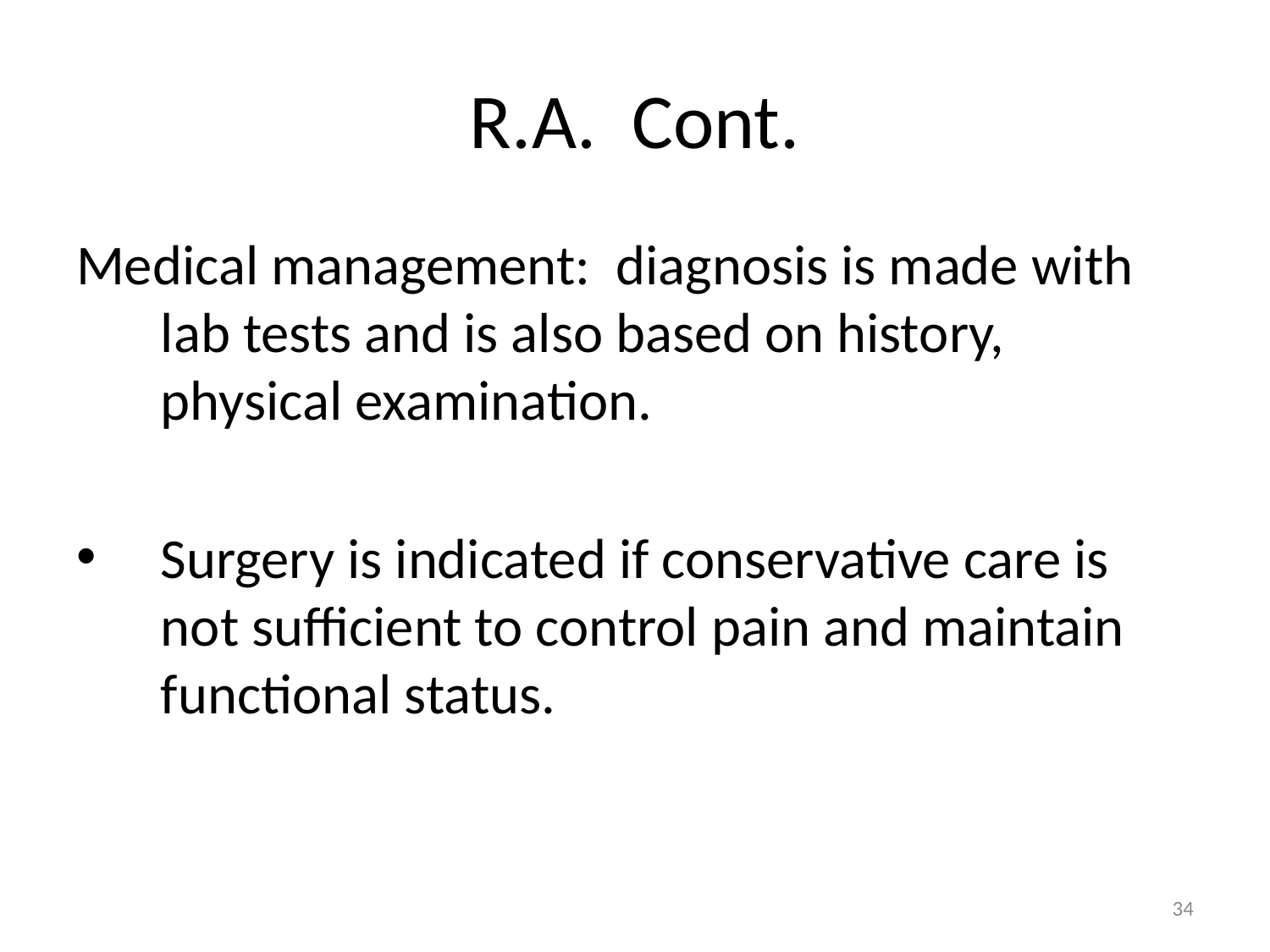

# R.A.  Cont.
Medical management:  diagnosis is made with lab tests and is also based on history, physical examination.

Surgery is indicated if conservative care is not sufficient to control pain and maintain functional status.
34